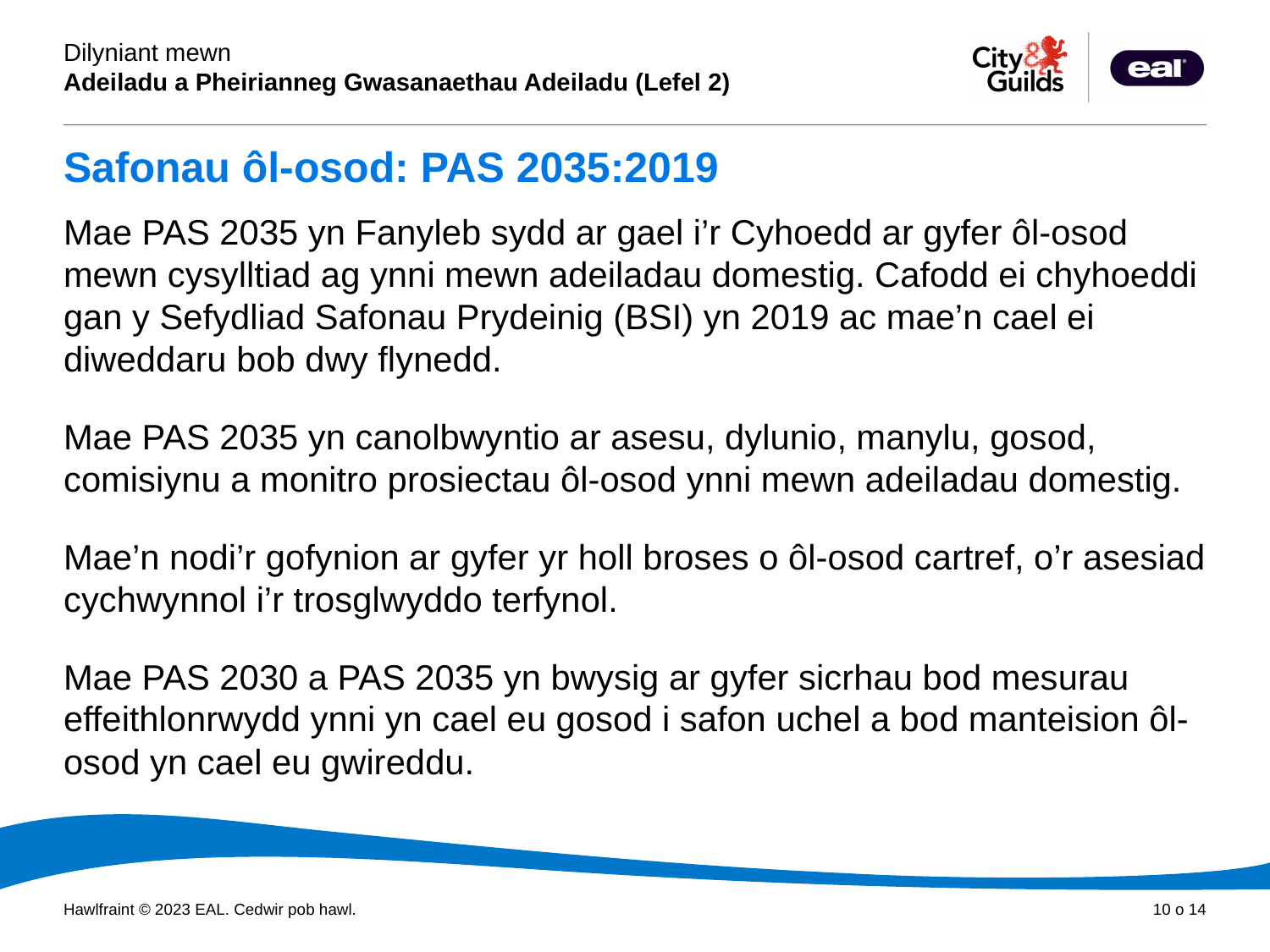

# Safonau ôl-osod: PAS 2035:2019
Mae PAS 2035 yn Fanyleb sydd ar gael i’r Cyhoedd ar gyfer ôl-osod mewn cysylltiad ag ynni mewn adeiladau domestig. Cafodd ei chyhoeddi gan y Sefydliad Safonau Prydeinig (BSI) yn 2019 ac mae’n cael ei diweddaru bob dwy flynedd.
Mae PAS 2035 yn canolbwyntio ar asesu, dylunio, manylu, gosod, comisiynu a monitro prosiectau ôl-osod ynni mewn adeiladau domestig.
Mae’n nodi’r gofynion ar gyfer yr holl broses o ôl-osod cartref, o’r asesiad cychwynnol i’r trosglwyddo terfynol.
Mae PAS 2030 a PAS 2035 yn bwysig ar gyfer sicrhau bod mesurau effeithlonrwydd ynni yn cael eu gosod i safon uchel a bod manteision ôl-osod yn cael eu gwireddu.